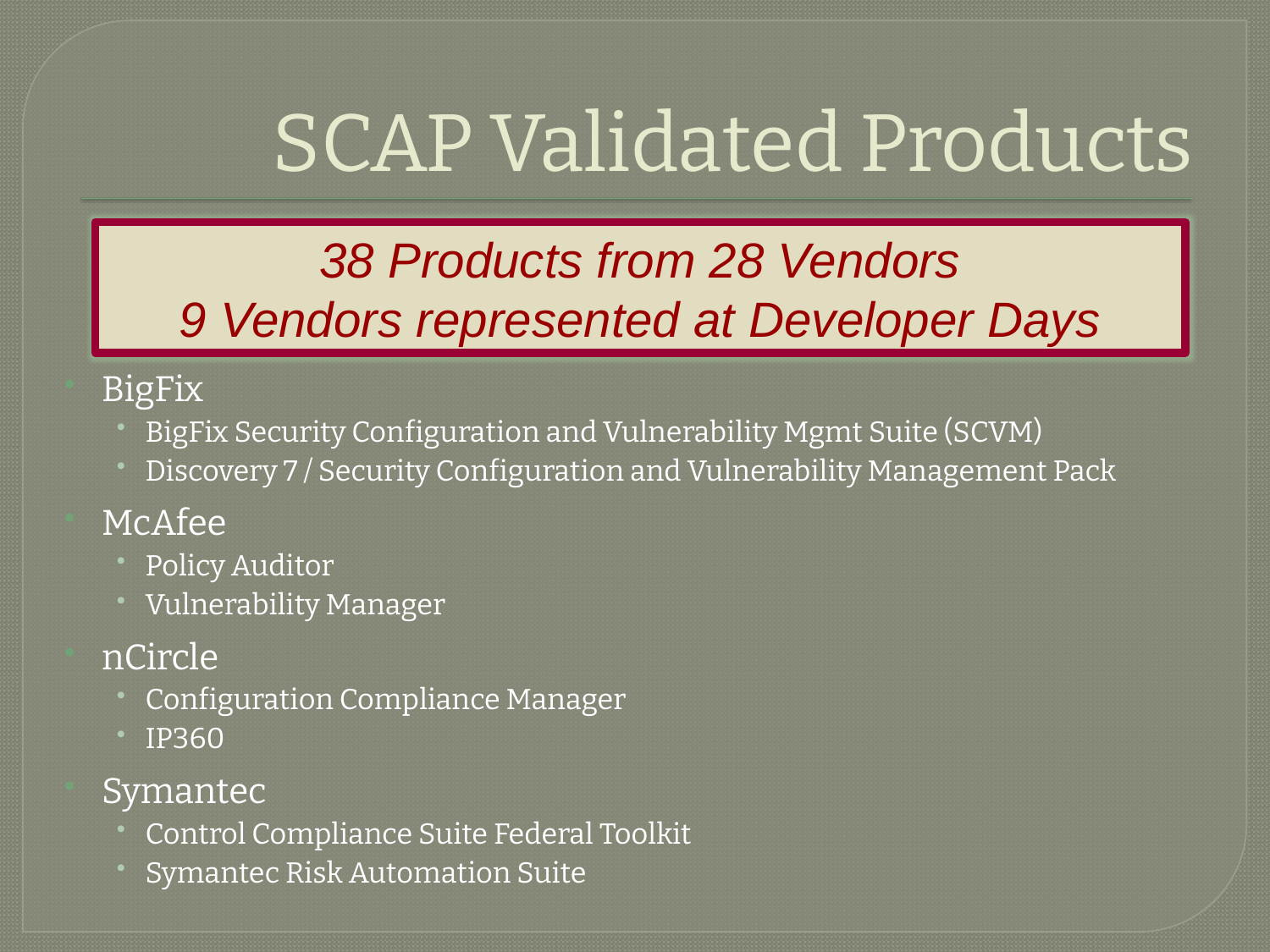

# SCAP Validated Products
38 Products from 28 Vendors
9 Vendors represented at Developer Days
BigFix
BigFix Security Configuration and Vulnerability Mgmt Suite (SCVM)
Discovery 7 / Security Configuration and Vulnerability Management Pack
McAfee
Policy Auditor
Vulnerability Manager
nCircle
Configuration Compliance Manager
IP360
Symantec
Control Compliance Suite Federal Toolkit
Symantec Risk Automation Suite